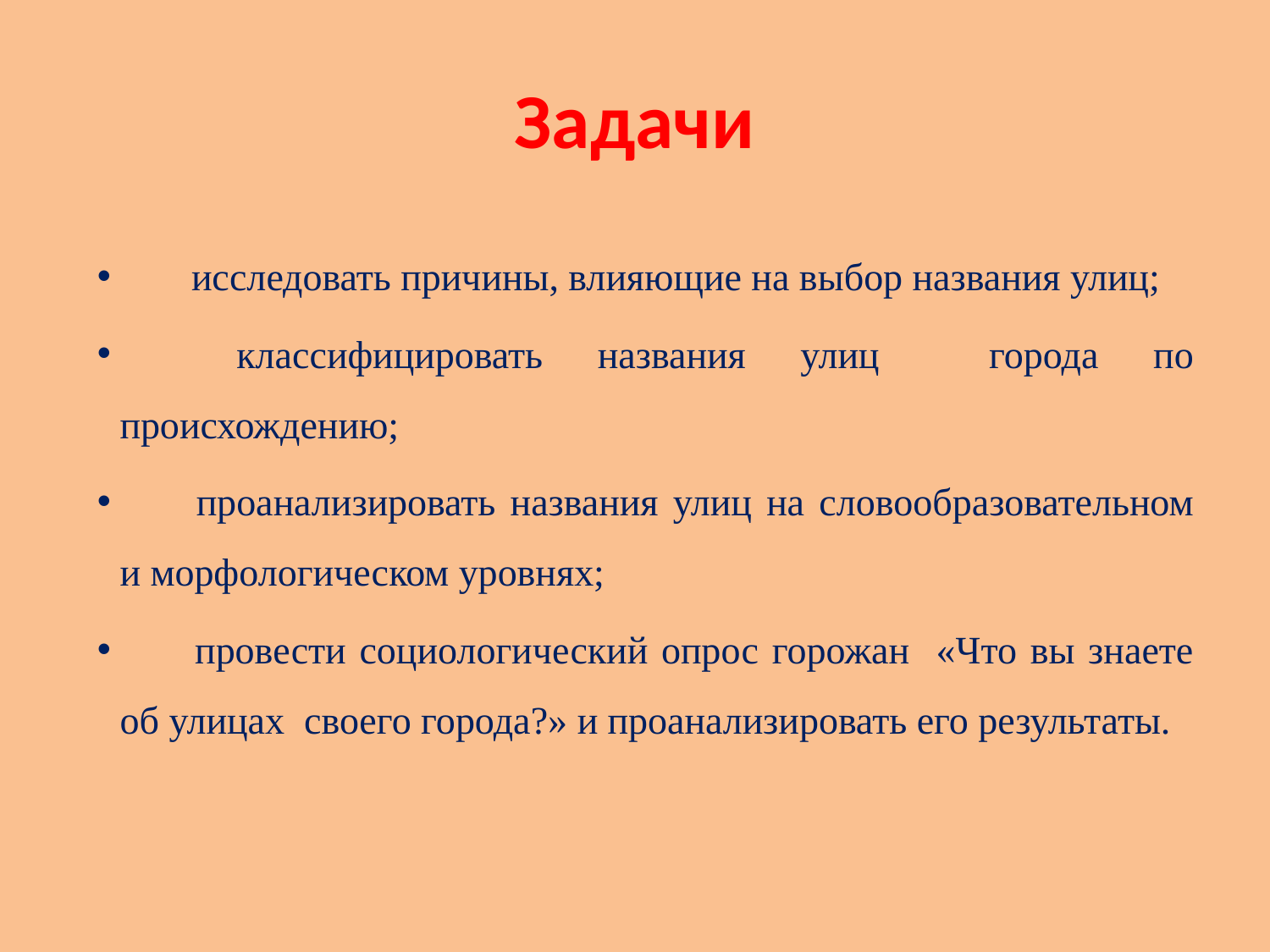

# Задачи
 исследовать причины, влияющие на выбор названия улиц;
 классифицировать названия улиц  города по происхождению;
 проанализировать названия улиц на словообразовательном и морфологическом уровнях;
 провести социологический опрос горожан  «Что вы знаете об улицах  своего города?» и проанализировать его результаты.